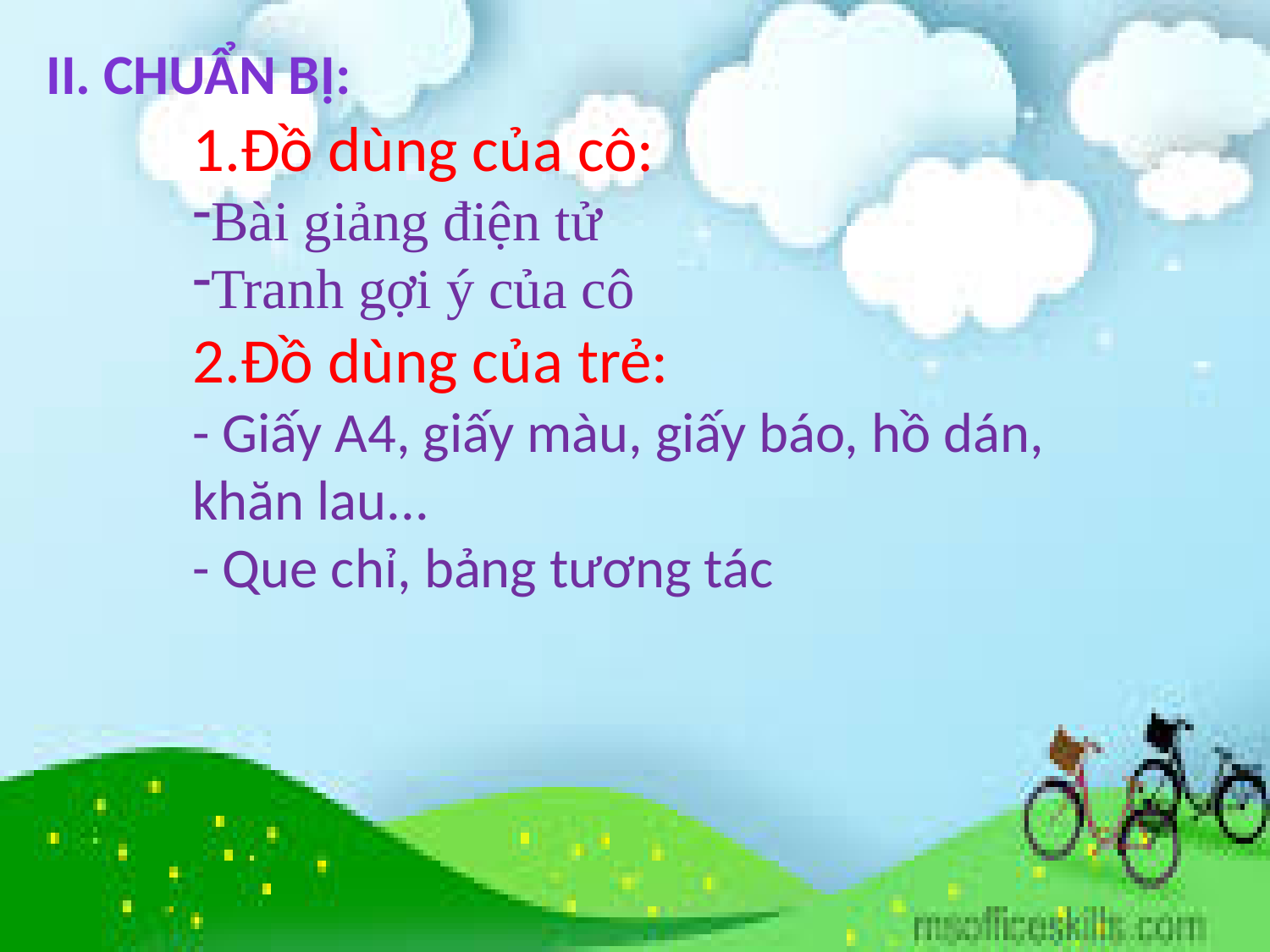

II. Chuẩn bị:
1.Đồ dùng của cô:
Bài giảng điện tử
Tranh gợi ý của cô
2.Đồ dùng của trẻ:
- Giấy A4, giấy màu, giấy báo, hồ dán, khăn lau...
- Que chỉ, bảng tương tác